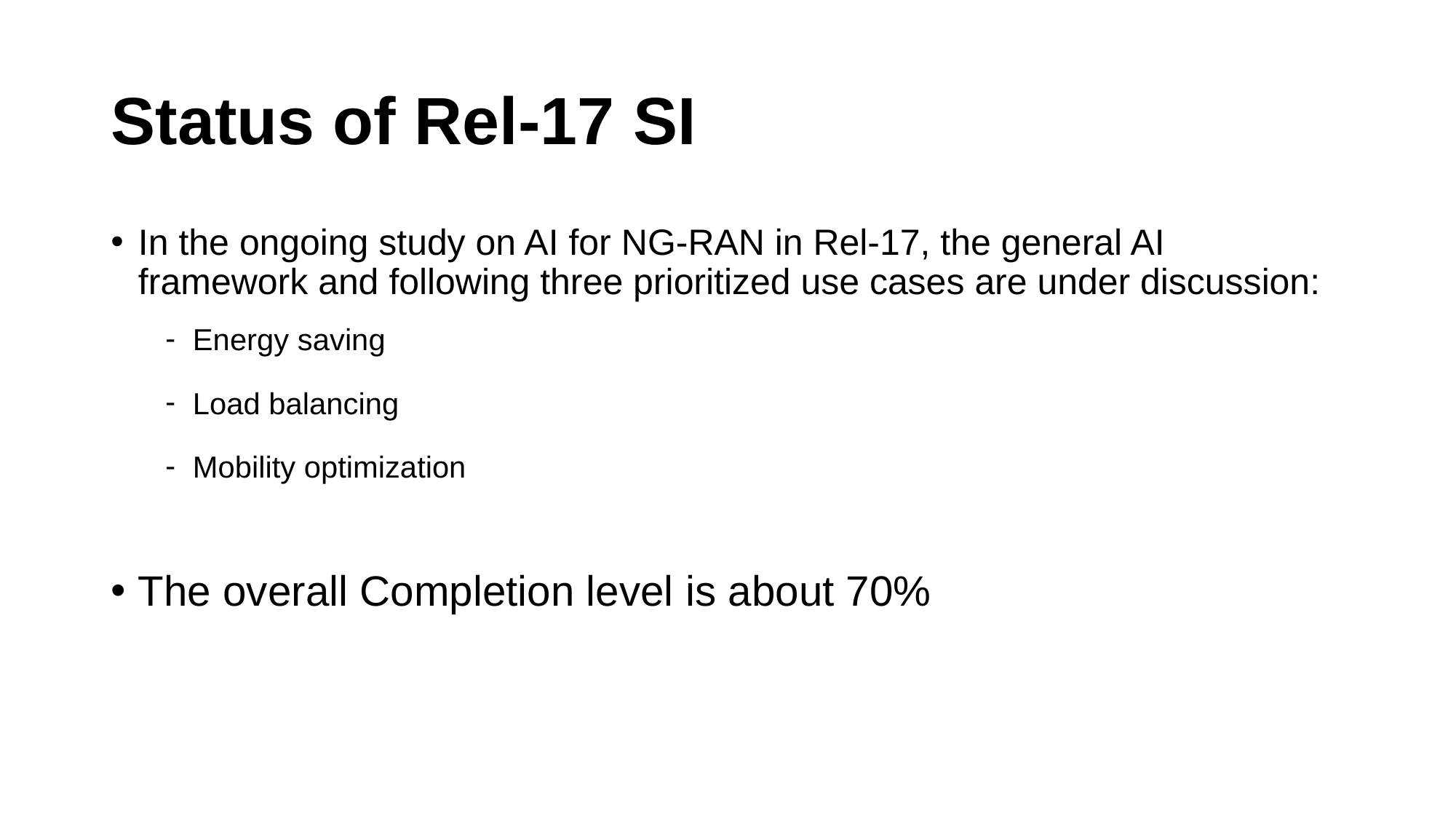

# Status of Rel-17 SI
In the ongoing study on AI for NG-RAN in Rel-17, the general AI framework and following three prioritized use cases are under discussion:
Energy saving
Load balancing
Mobility optimization

The overall Completion level is about 70%